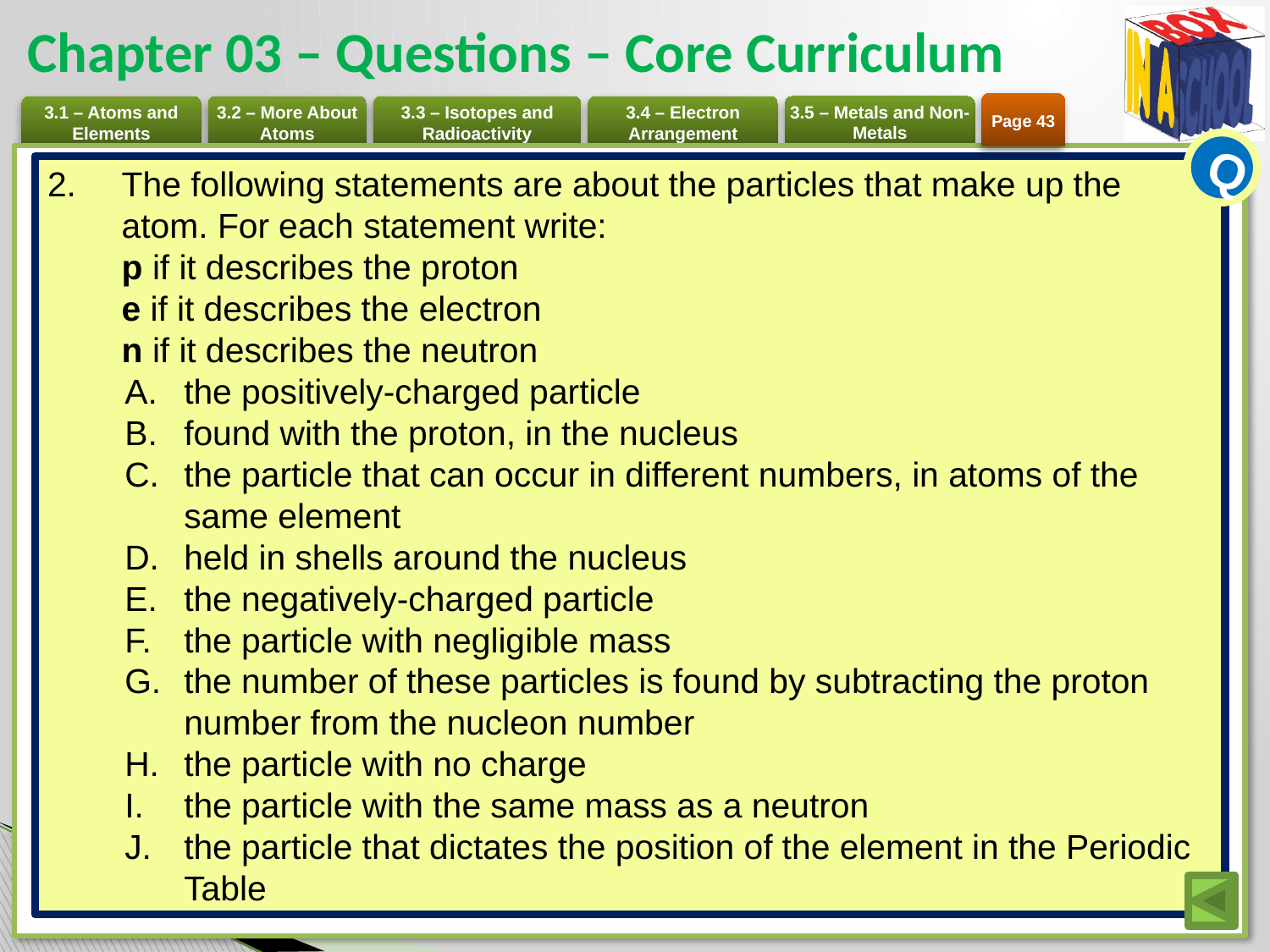

# Chapter 03 – Questions – Core Curriculum
Page 43
Q
The following statements are about the particles that make up the atom. For each statement write:
p if it describes the proton
e if it describes the electron
n if it describes the neutron
the positively-charged particle
found with the proton, in the nucleus
the particle that can occur in different numbers, in atoms of the same element
held in shells around the nucleus
the negatively-charged particle
the particle with negligible mass
the number of these particles is found by subtracting the proton number from the nucleon number
the particle with no charge
the particle with the same mass as a neutron
the particle that dictates the position of the element in the Periodic Table